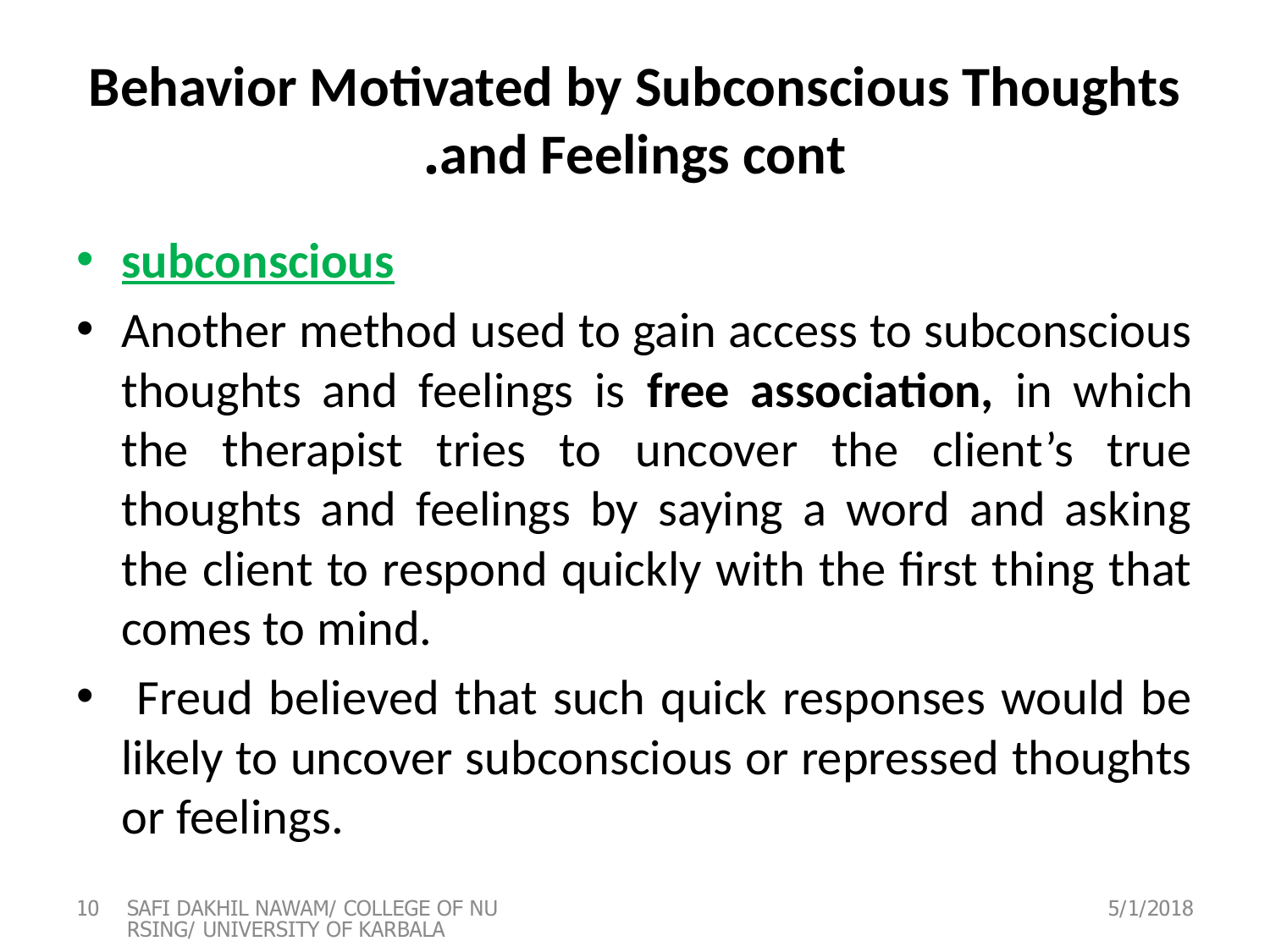

# Behavior Motivated by Subconscious Thoughts and Feelings cont.
subconscious
Another method used to gain access to subconscious thoughts and feelings is free association, in which the therapist tries to uncover the client’s true thoughts and feelings by saying a word and asking the client to respond quickly with the first thing that comes to mind.
 Freud believed that such quick responses would be likely to uncover subconscious or repressed thoughts or feelings.
10
SAFI DAKHIL NAWAM/ COLLEGE OF NURSING/ UNIVERSITY OF KARBALA
5/1/2018